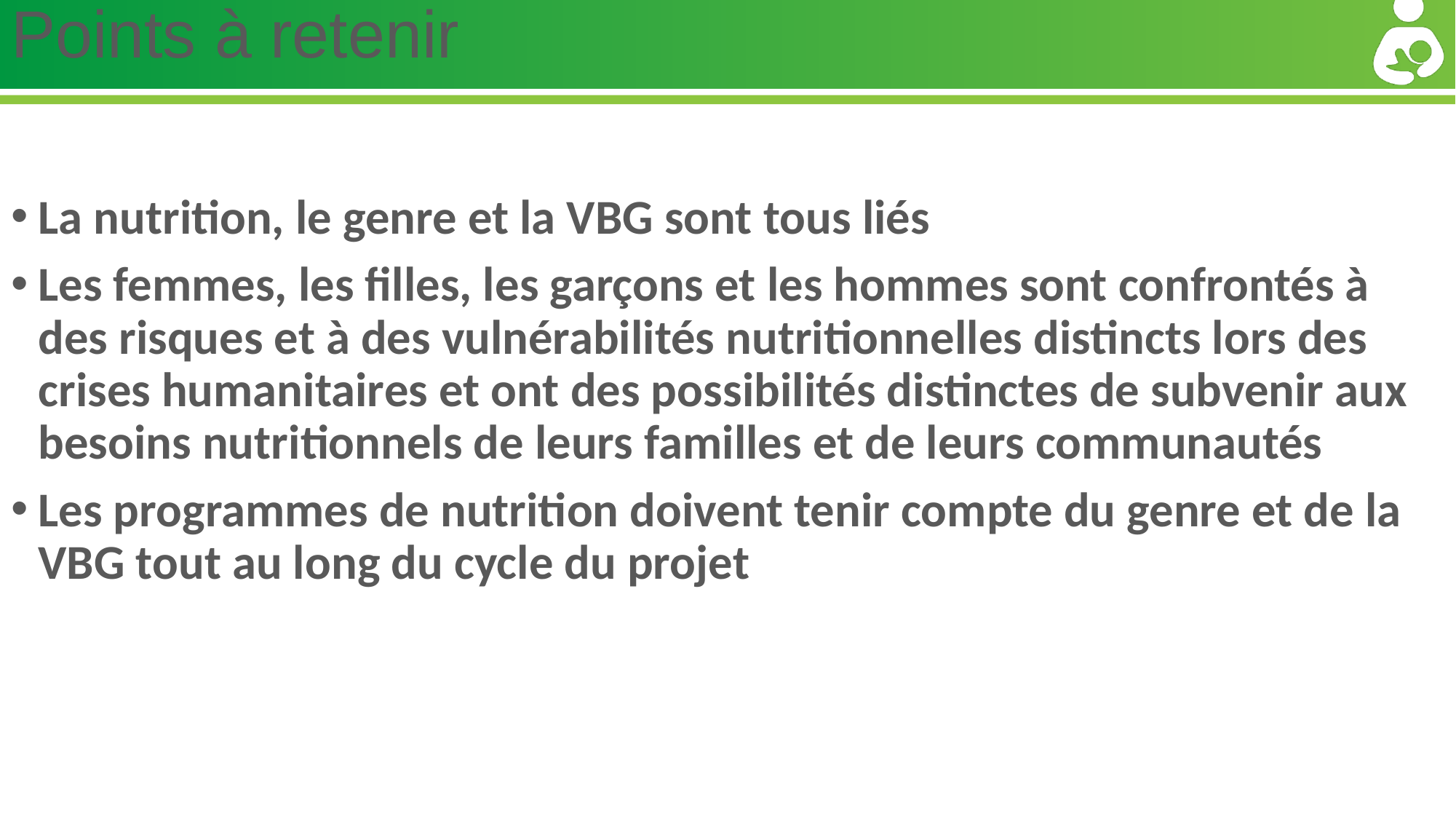

# Points à retenir
La nutrition, le genre et la VBG sont tous liés
Les femmes, les filles, les garçons et les hommes sont confrontés à des risques et à des vulnérabilités nutritionnelles distincts lors des crises humanitaires et ont des possibilités distinctes de subvenir aux besoins nutritionnels de leurs familles et de leurs communautés
Les programmes de nutrition doivent tenir compte du genre et de la VBG tout au long du cycle du projet